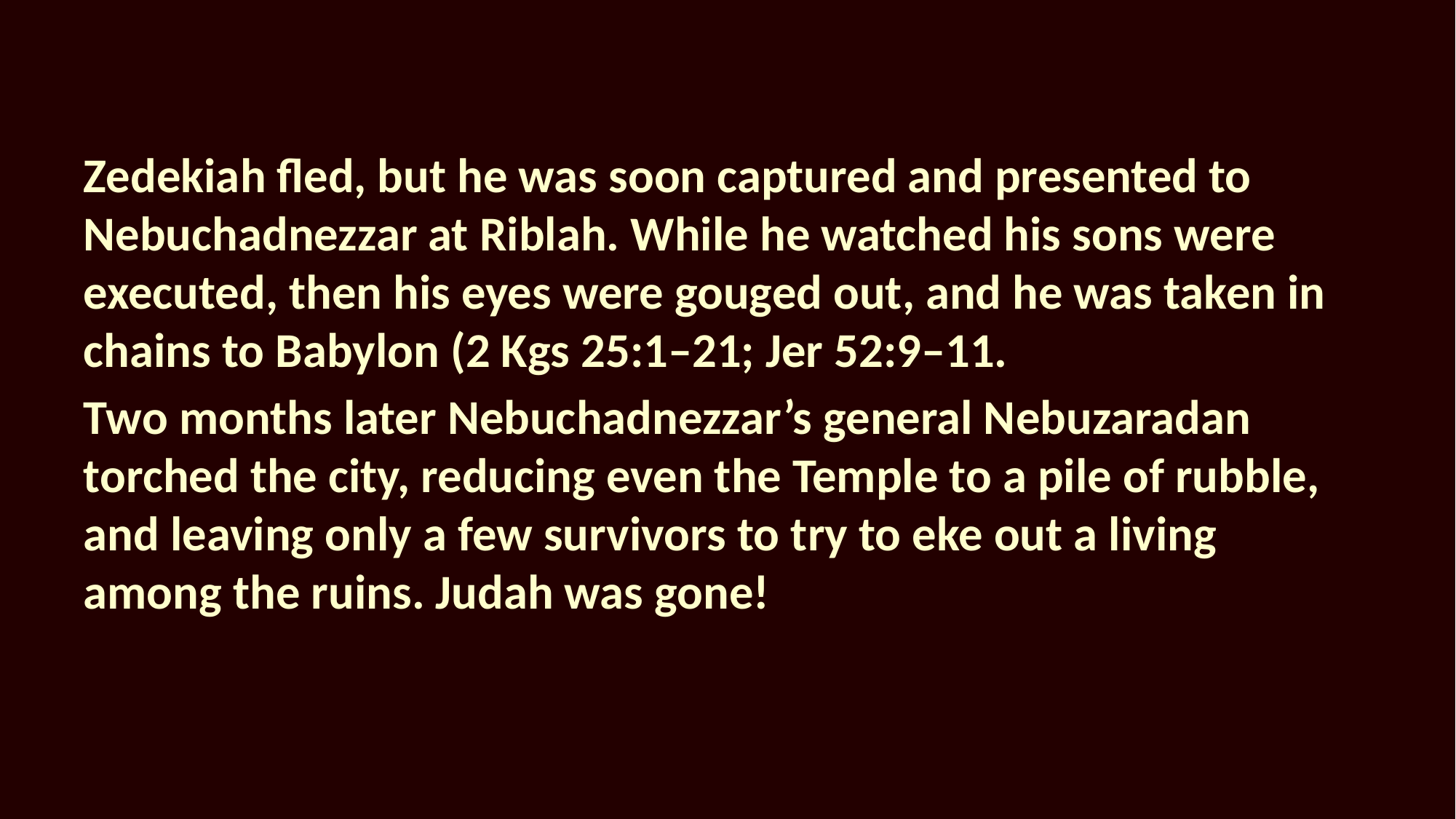

Zedekiah fled, but he was soon captured and presented to Nebuchadnezzar at Riblah. While he watched his sons were executed, then his eyes were gouged out, and he was taken in chains to Babylon (2 Kgs 25:1–21; Jer 52:9–11.
Two months later Nebuchadnezzar’s general Nebuzaradan torched the city, reducing even the Temple to a pile of rubble, and leaving only a few survivors to try to eke out a living among the ruins. Judah was gone!